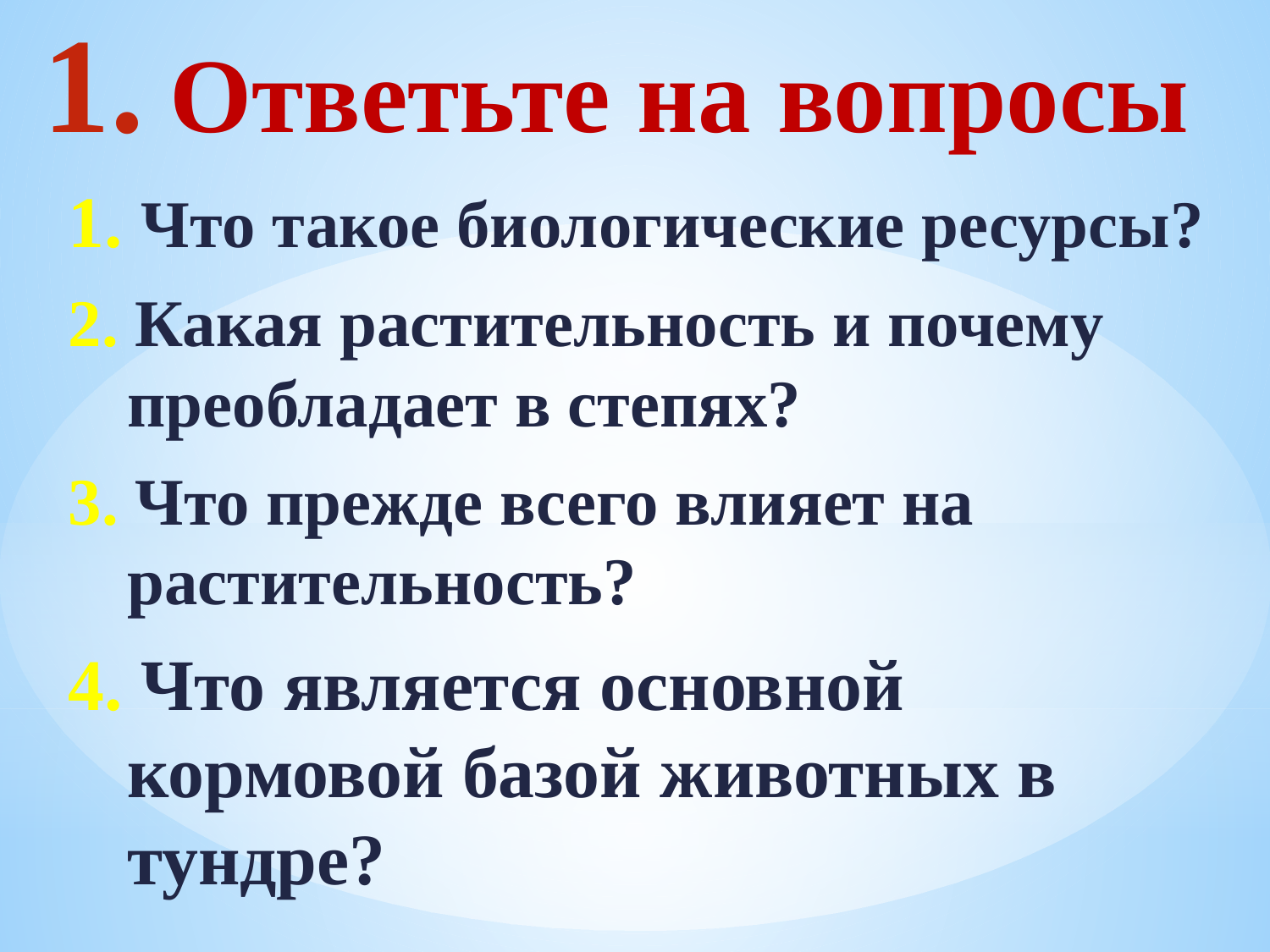

# Ответьте на вопросы
1. Что такое биологические ресурсы?
2. Какая растительность и почему преобладает в степях?
3. Что прежде всего влияет на растительность?
4. Что является основной кормовой базой животных в тундре?